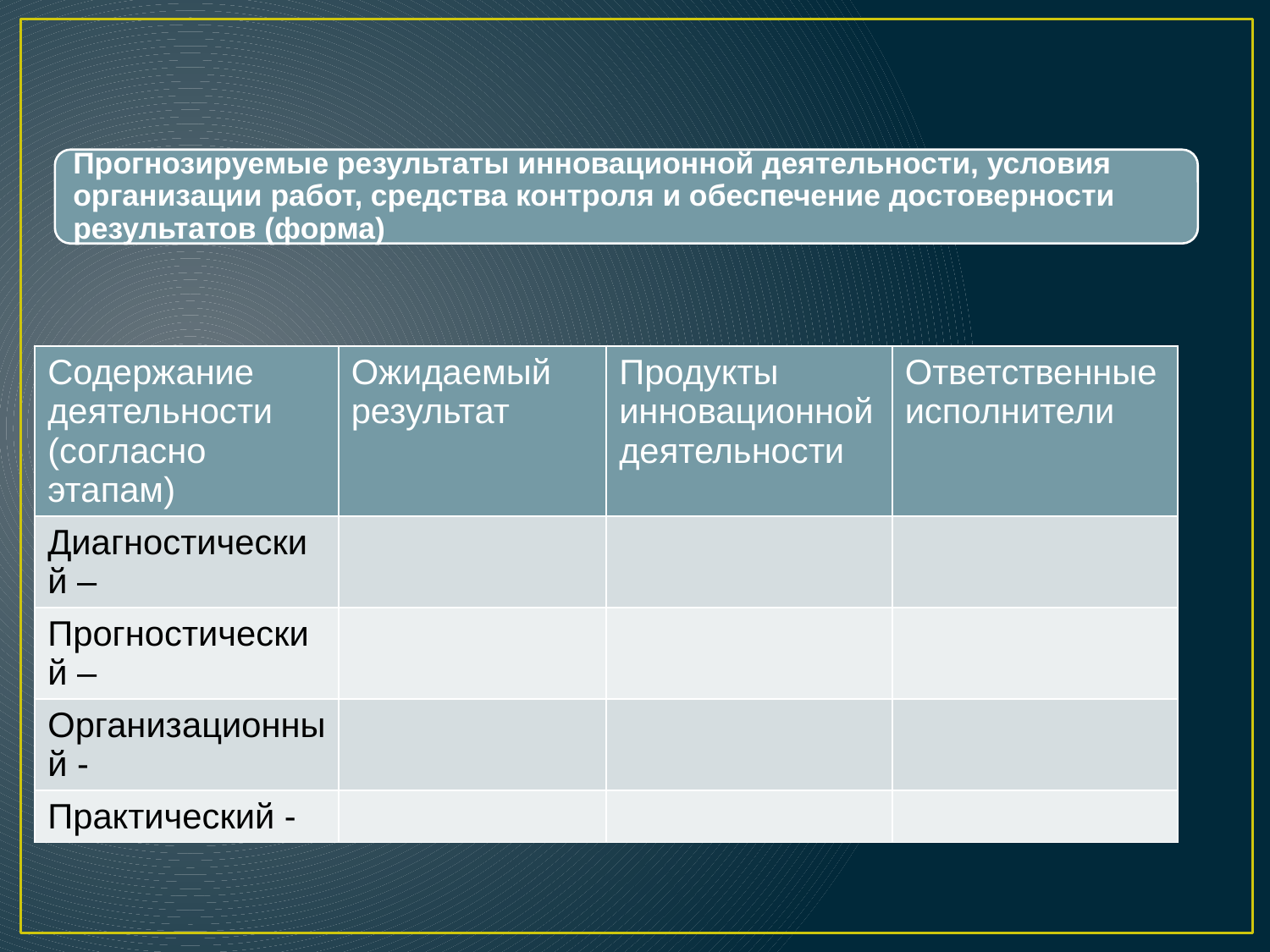

Прогнозируемые результаты инновационной деятельности, условия организации работ, средства контроля и обеспечение достоверности результатов (форма)
| Содержание деятельности (согласно этапам) | Ожидаемый результат | Продукты инновационной деятельности | Ответственные исполнители |
| --- | --- | --- | --- |
| Диагностический – |  |  |  |
| Прогностический – |  |  |  |
| Организационный - |  |  |  |
| Практический - |  |  |  |